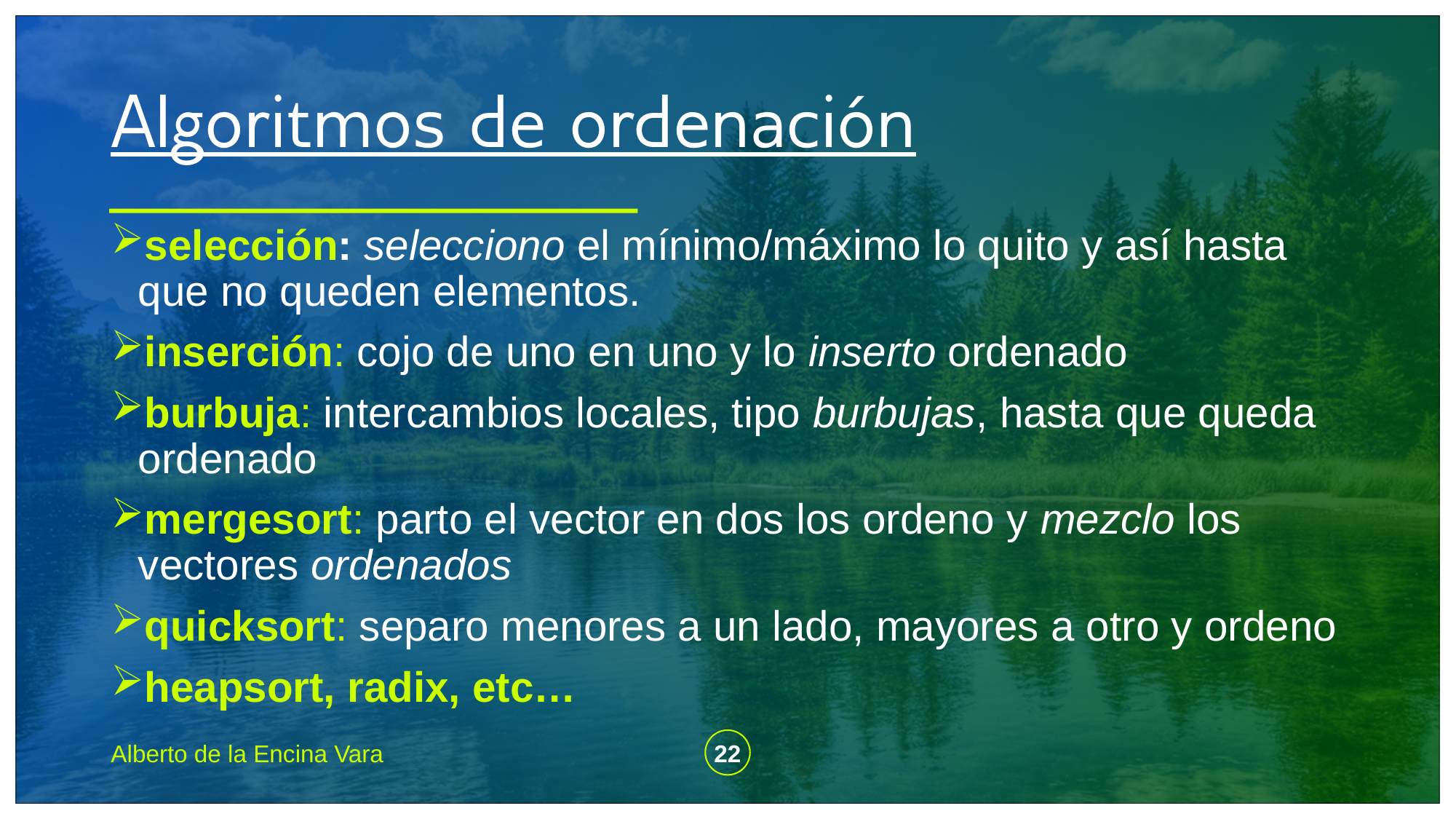

# Algoritmos de ordenación
selección: selecciono el mínimo/máximo lo quito y así hasta que no queden elementos.
inserción: cojo de uno en uno y lo inserto ordenado
burbuja: intercambios locales, tipo burbujas, hasta que queda ordenado
mergesort: parto el vector en dos los ordeno y mezclo los vectores ordenados
quicksort: separo menores a un lado, mayores a otro y ordeno
heapsort, radix, etc…

Alberto de la Encina Vara
22